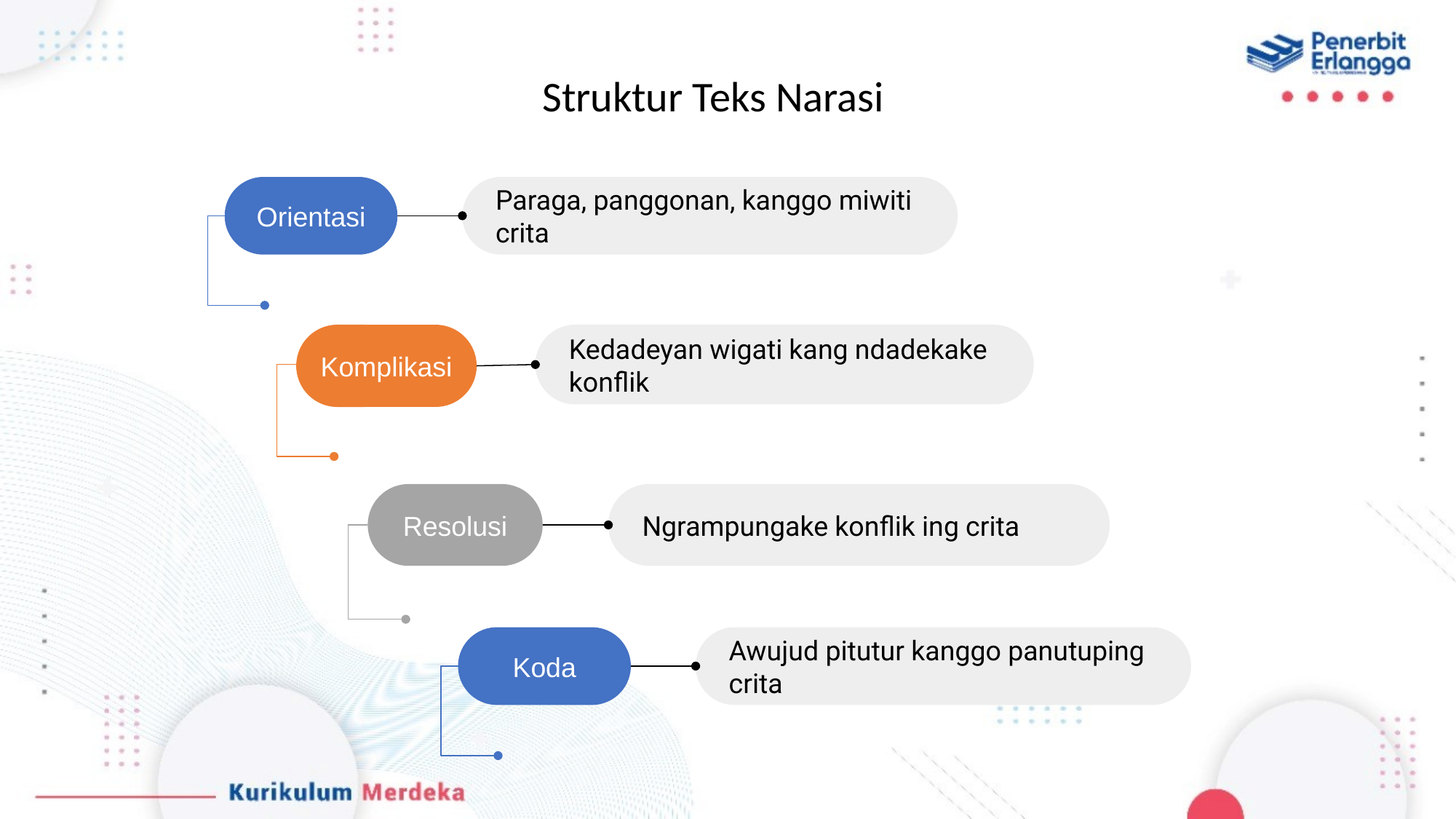

# Struktur Teks Narasi
Orientasi
Paraga, panggonan, kanggo miwiti crita

Komplikasi
Kedadeyan wigati kang ndadekake konflik

Ngrampungake konflik ing crita
Resolusi

Koda
Awujud pitutur kanggo panutuping crita